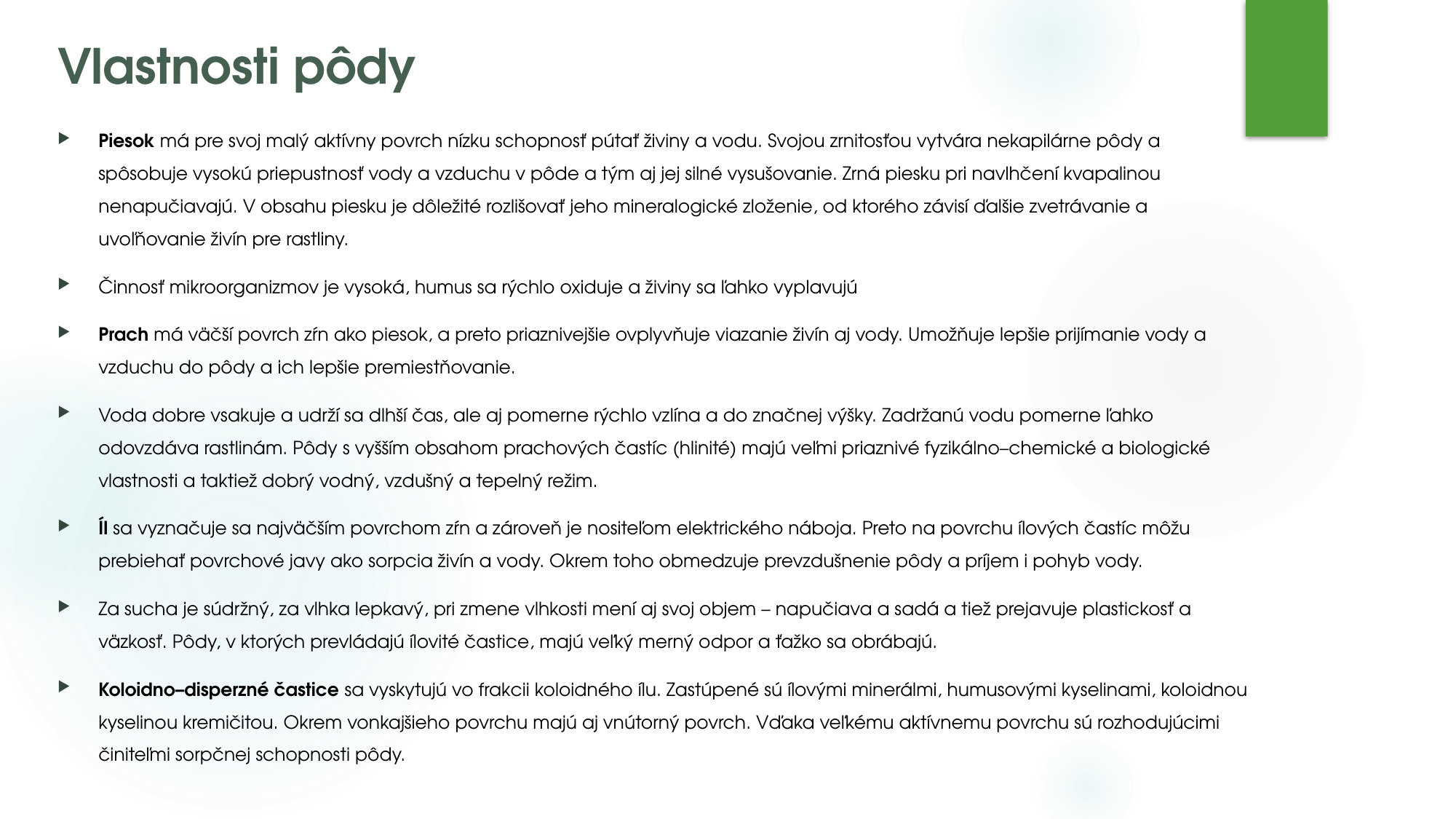

# Vlastnosti pôdy
Piesok má pre svoj malý aktívny povrch nízku schopnosť pútať živiny a vodu. Svojou zrnitosťou vytvára nekapilárne pôdy a spôsobuje vysokú priepustnosť vody a vzduchu v pôde a tým aj jej silné vysušovanie. Zrná piesku pri navlhčení kvapalinou nenapučiavajú. V obsahu piesku je dôležité rozlišovať jeho mineralogické zloženie, od ktorého závisí ďalšie zvetrávanie a uvoľňovanie živín pre rastliny.
Činnosť mikroorganizmov je vysoká, humus sa rýchlo oxiduje a živiny sa ľahko vyplavujú
Prach má väčší povrch zŕn ako piesok, a preto priaznivejšie ovplyvňuje viazanie živín aj vody. Umožňuje lepšie prijímanie vody a vzduchu do pôdy a ich lepšie premiestňovanie.
Voda dobre vsakuje a udrží sa dlhší čas, ale aj pomerne rýchlo vzlína a do značnej výšky. Zadržanú vodu pomerne ľahko odovzdáva rastlinám. Pôdy s vyšším obsahom prachových častíc (hlinité) majú veľmi priaznivé fyzikálno–chemické a biologické vlastnosti a taktiež dobrý vodný, vzdušný a tepelný režim.
Íl sa vyznačuje sa najväčším povrchom zŕn a zároveň je nositeľom elektrického náboja. Preto na povrchu ílových častíc môžu prebiehať povrchové javy ako sorpcia živín a vody. Okrem toho obmedzuje prevzdušnenie pôdy a príjem i pohyb vody.
Za sucha je súdržný, za vlhka lepkavý, pri zmene vlhkosti mení aj svoj objem – napučiava a sadá a tiež prejavuje plastickosť a väzkosť. Pôdy, v ktorých prevládajú ílovité častice, majú veľký merný odpor a ťažko sa obrábajú.
Koloidno–disperzné častice sa vyskytujú vo frakcii koloidného ílu. Zastúpené sú ílovými minerálmi, humusovými kyselinami, koloidnou kyselinou kremičitou. Okrem vonkajšieho povrchu majú aj vnútorný povrch. Vďaka veľkému aktívnemu povrchu sú rozhodujúcimi činiteľmi sorpčnej schopnosti pôdy.